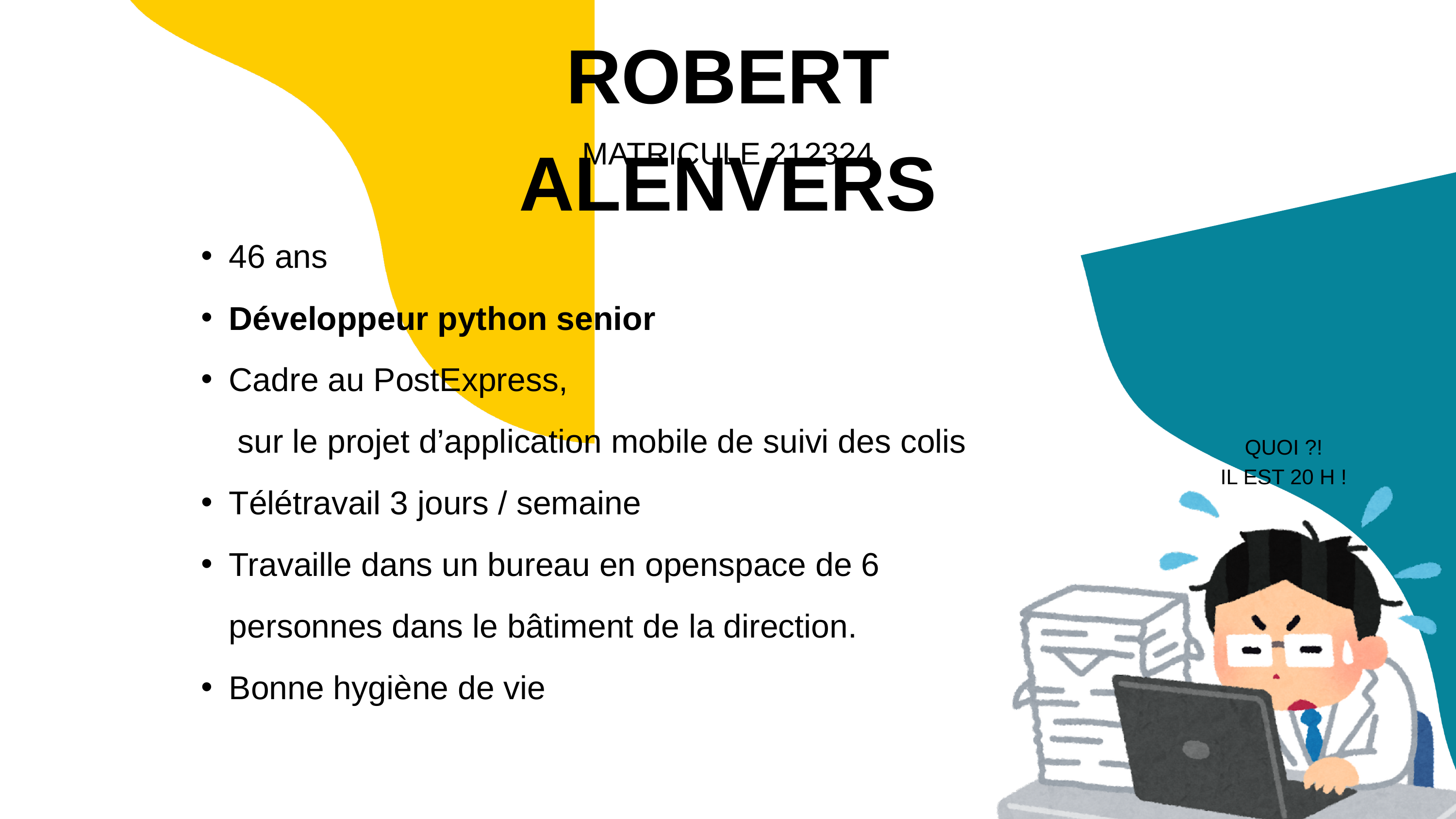

ROBERT ALENVERS
MATRICULE 212324
46 ans​
Développeur python senior​
Cadre au PostExpress,
       sur le projet d’application mobile de suivi des colis​
Télétravail 3 jours / semaine​
Travaille dans un bureau en openspace de 6 personnes dans le bâtiment de la direction.​
Bonne hygiène de vie

QUOI ?!
IL EST 20 H !